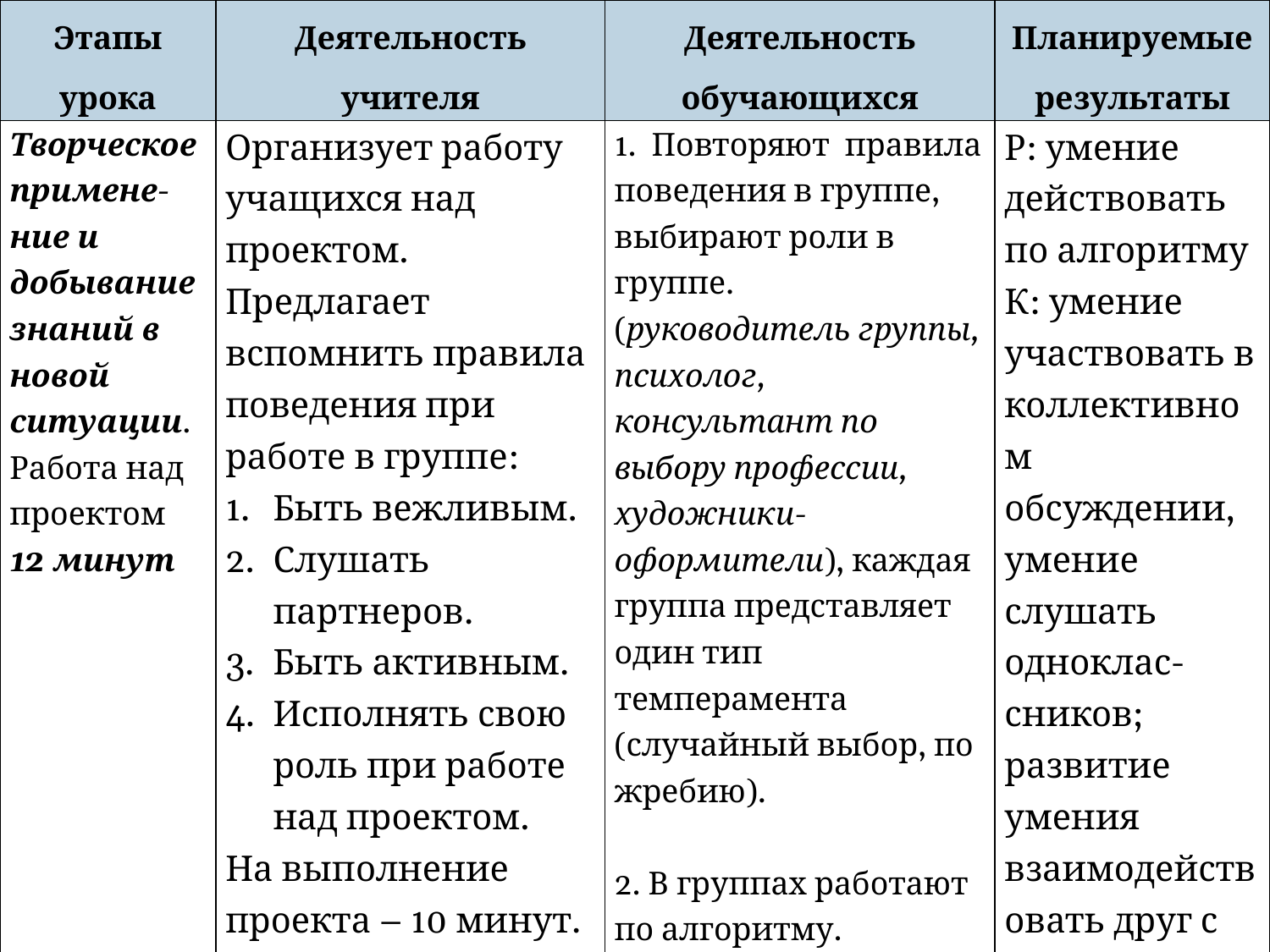

| Этапы урока | Деятельность учителя | Деятельность обучающихся | Планируемые результаты |
| --- | --- | --- | --- |
| Творческое примене-ние и добывание знаний в новой ситуации. Работа над проектом 12 минут | Организует работу учащихся над проектом. Предлагает вспомнить правила поведения при работе в группе: Быть вежливым. Слушать партнеров. Быть активным. Исполнять свою роль при работе над проектом. На выполнение проекта – 10 минут. | 1. Повторяют правила поведения в группе, выбирают роли в группе. (руководитель группы, психолог, консультант по выбору профессии, художники-оформители), каждая группа представляет один тип темперамента (случайный выбор, по жребию). 2. В группах работают по алгоритму. | Р: умение действовать по алгоритму К: умение участвовать в коллективном обсуждении, умение слушать одноклас-сников; развитие умения взаимодействовать друг с другом |